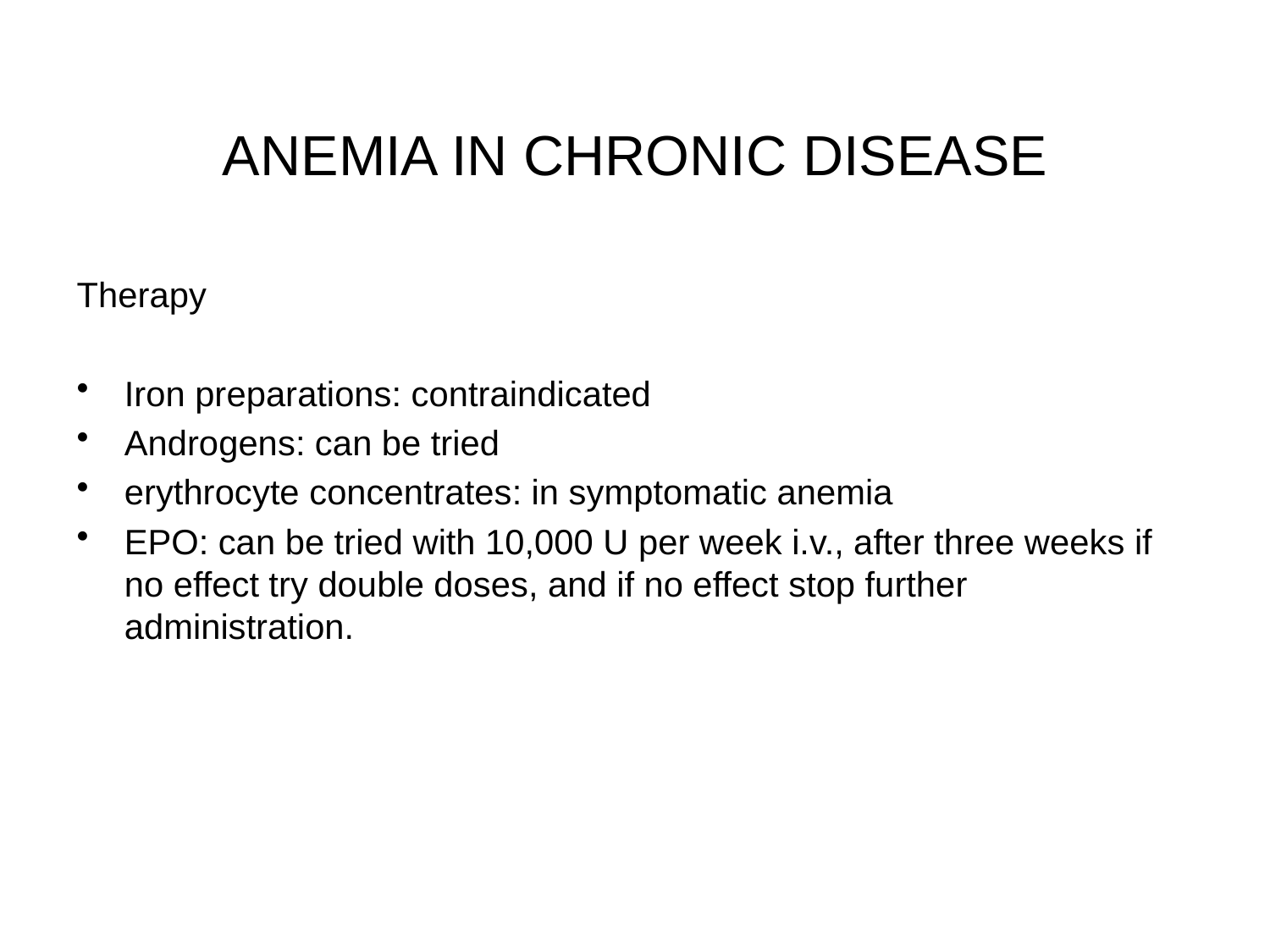

# ANEMIA IN CHRONIC DISEASE
Therapy

Iron preparations: contraindicated
Androgens: can be tried
erythrocyte concentrates: in symptomatic anemia
EPO: can be tried with 10,000 U per week i.v., after three weeks if no effect try double doses, and if no effect stop further administration.